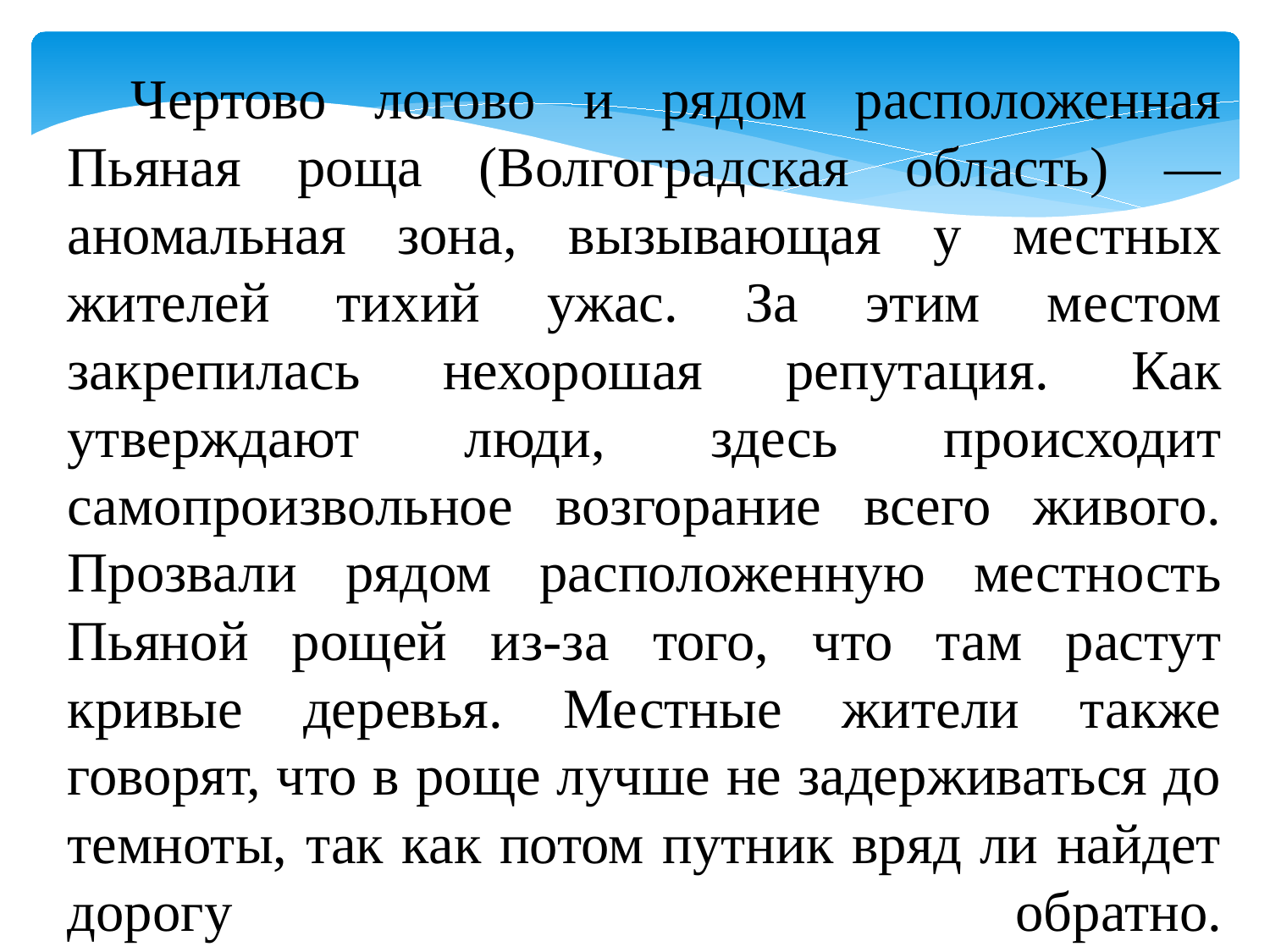

Чертово логово и рядом расположенная Пьяная роща (Волгоградская область) — аномальная зона, вызывающая у местных жителей тихий ужас. За этим местом закрепилась нехорошая репутация. Как утверждают люди, здесь происходит самопроизвольное возгорание всего живого. Прозвали рядом расположенную местность Пьяной рощей из-за того, что там растут кривые деревья. Местные жители также говорят, что в роще лучше не задерживаться до темноты, так как потом путник вряд ли найдет дорогу обратно.